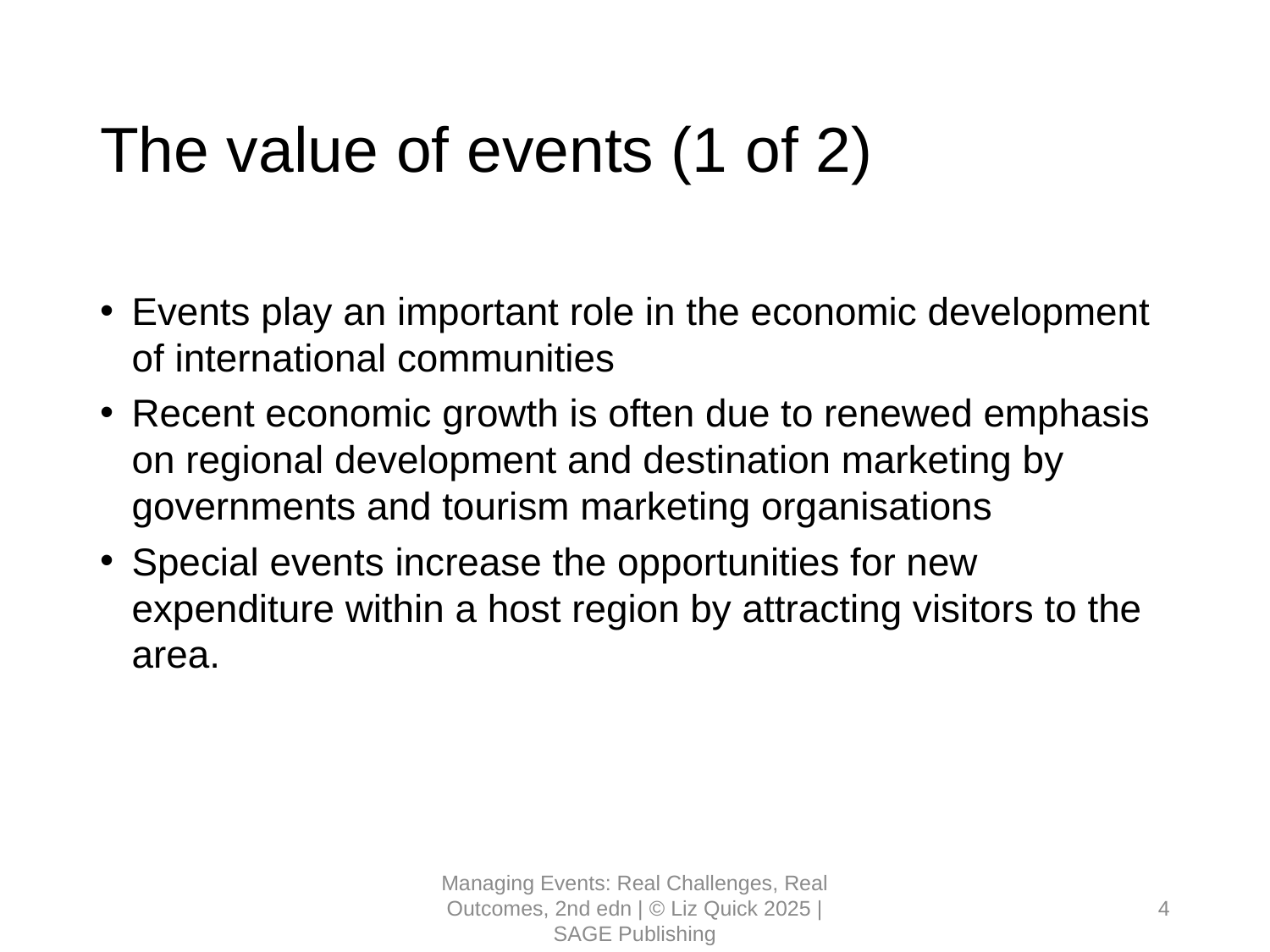

# The value of events (1 of 2)
Events play an important role in the economic development of international communities
Recent economic growth is often due to renewed emphasis on regional development and destination marketing by governments and tourism marketing organisations
Special events increase the opportunities for new expenditure within a host region by attracting visitors to the area.
Managing Events: Real Challenges, Real Outcomes, 2nd edn | © Liz Quick 2025 | SAGE Publishing
4